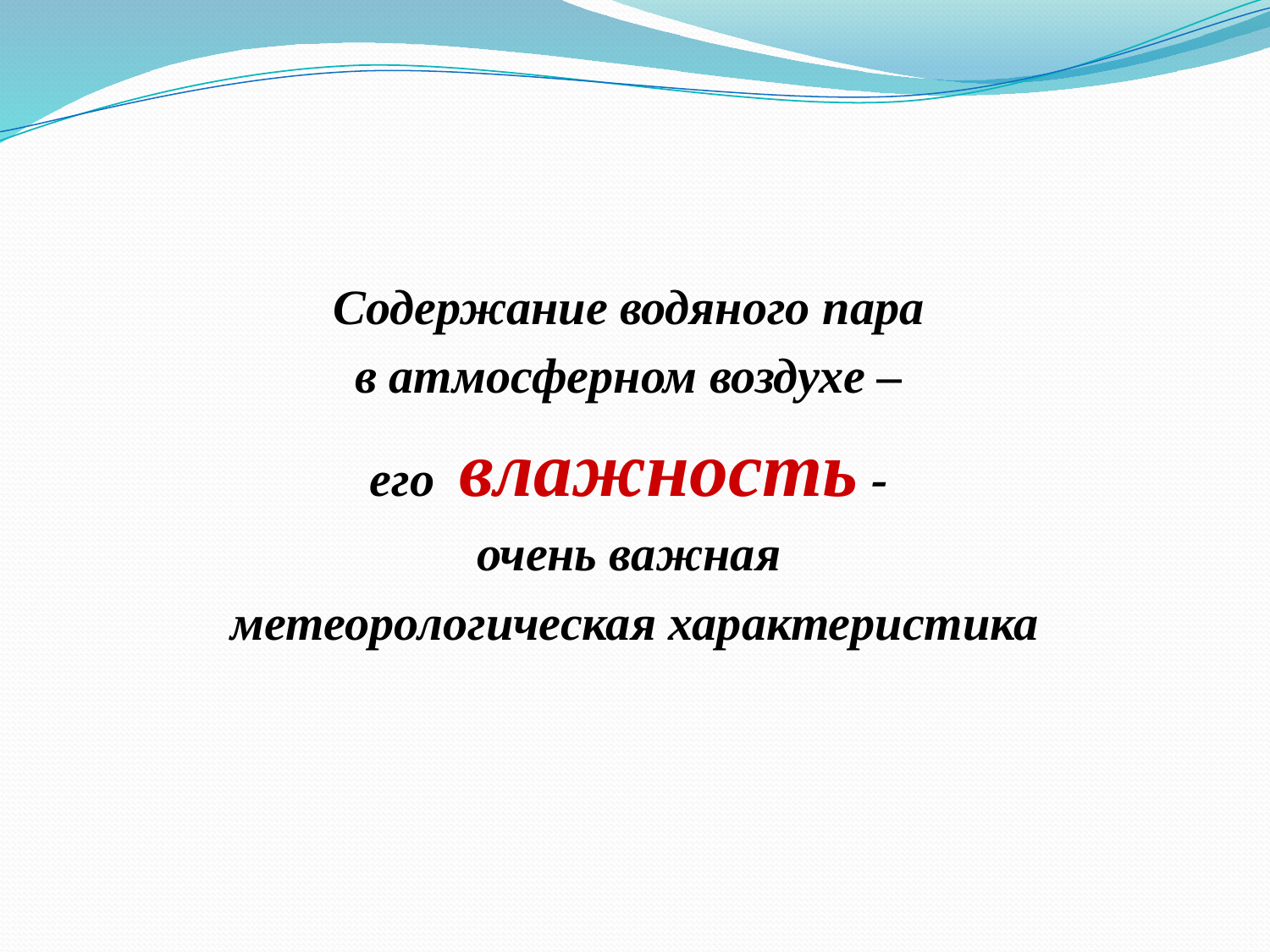

Содержание водяного пара
в атмосферном воздухе –
его  влажность -
очень важная
метеорологическая характеристика